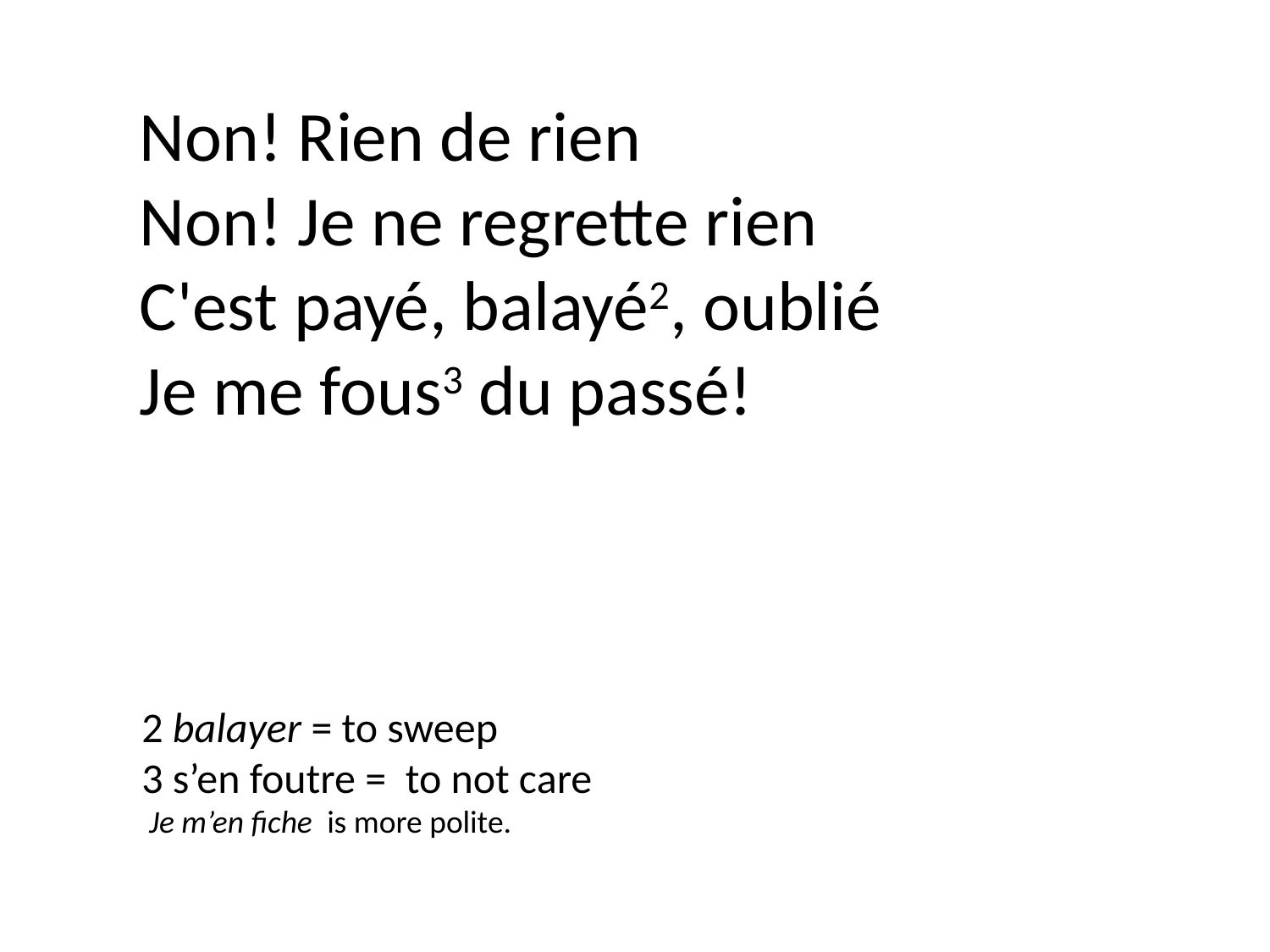

Non! Rien de rien
Non! Je ne regrette rien
C'est payé, balayé2, oublié
Je me fous3 du passé!
2 balayer = to sweep
3 s’en foutre =  to not care
 Je m’en fiche  is more polite.